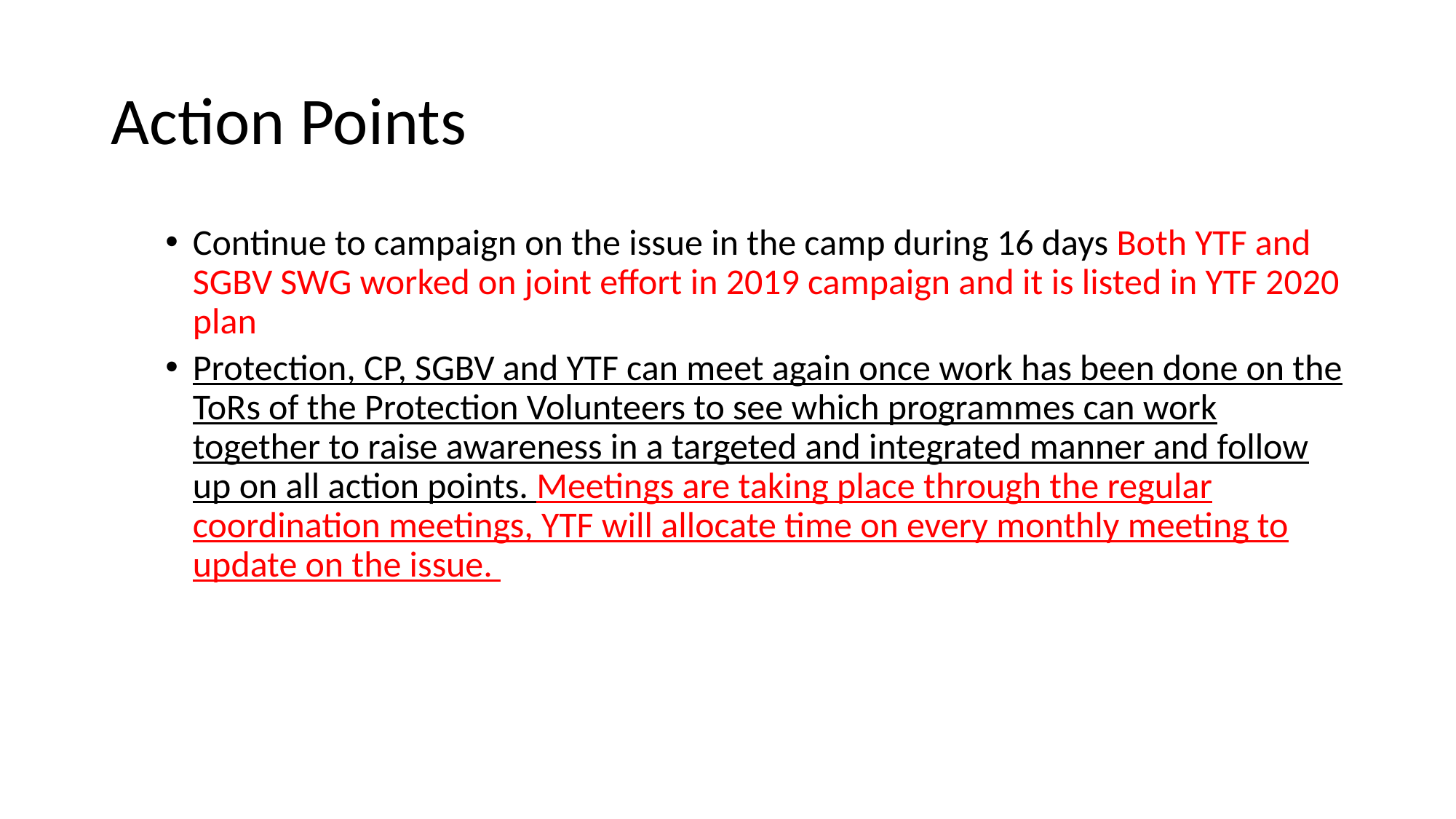

# Action Points
Continue to campaign on the issue in the camp during 16 days Both YTF and SGBV SWG worked on joint effort in 2019 campaign and it is listed in YTF 2020 plan
Protection, CP, SGBV and YTF can meet again once work has been done on the ToRs of the Protection Volunteers to see which programmes can work together to raise awareness in a targeted and integrated manner and follow up on all action points. Meetings are taking place through the regular coordination meetings, YTF will allocate time on every monthly meeting to update on the issue.